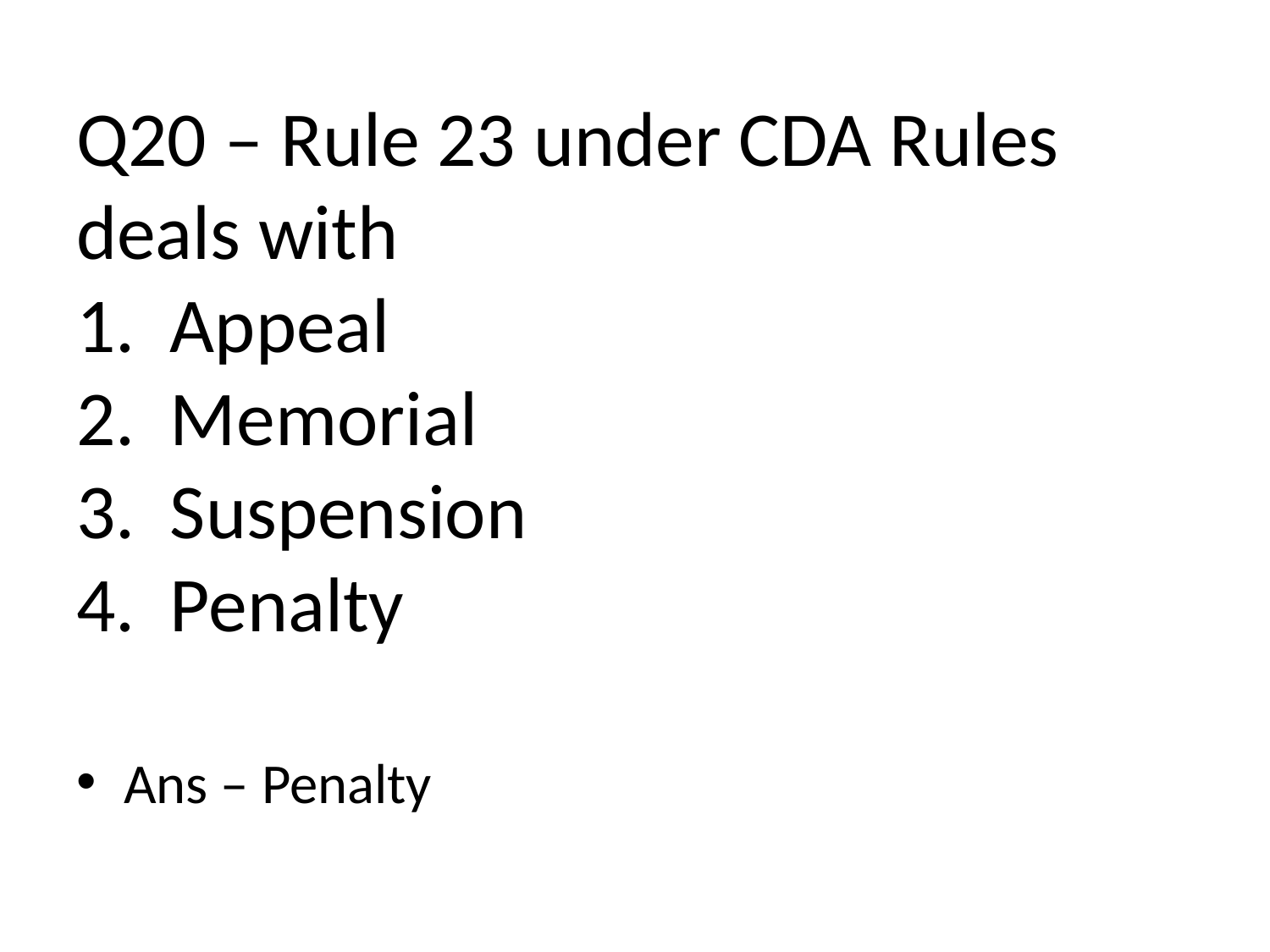

# Q20 – Rule 23 under CDA Rules deals with 1.  Appeal 2.  Memorial 3.  Suspension 4.  Penalty
Ans – Penalty